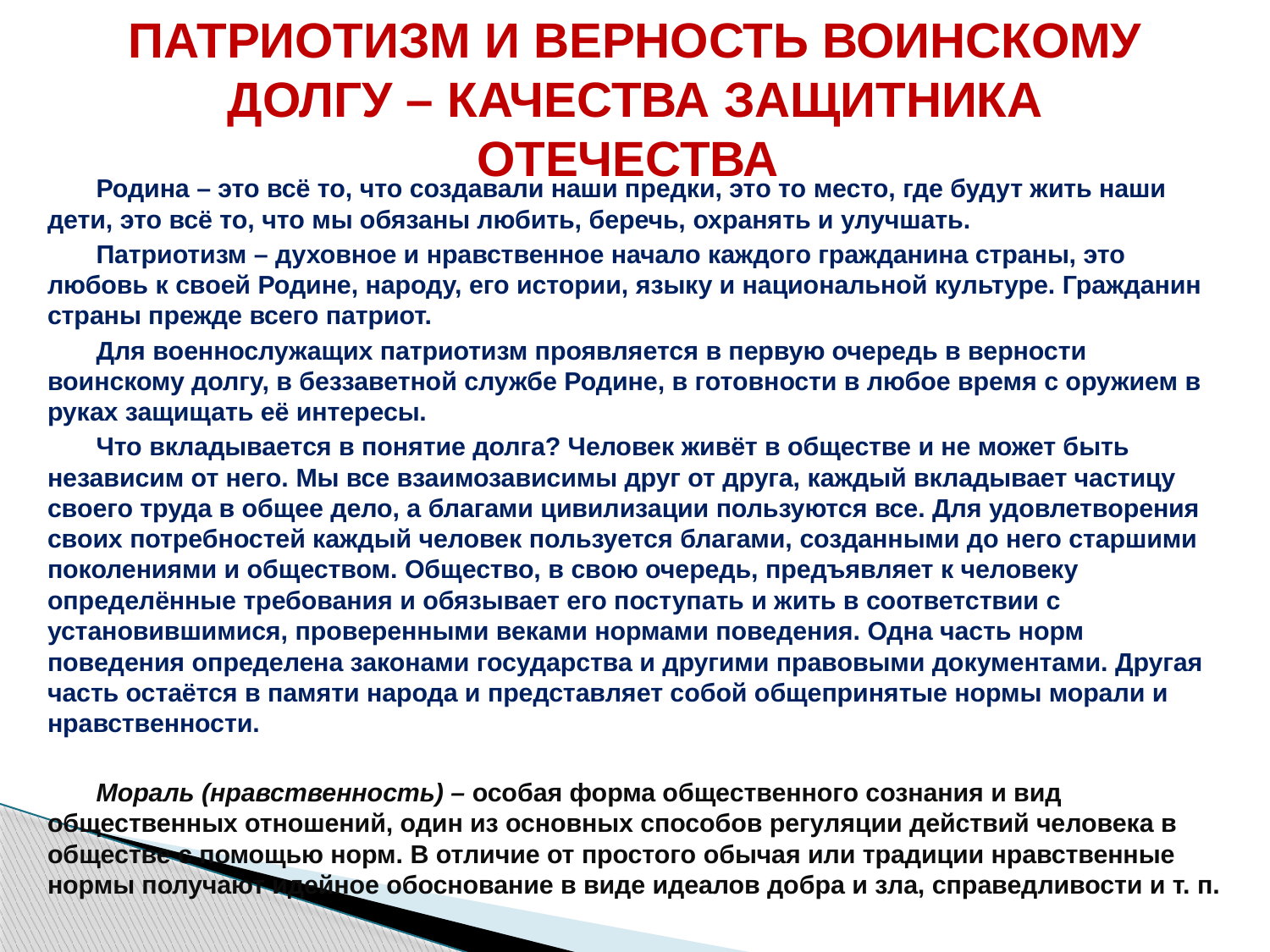

# ПАТРИОТИЗМ И ВЕРНОСТЬ ВОИНСКОМУ ДОЛГУ – КАЧЕСТВА ЗАЩИТНИКА ОТЕЧЕСТВА
Родина – это всё то, что создавали наши предки, это то место, где будут жить наши дети, это всё то, что мы обязаны любить, беречь, охранять и улучшать.
Патриотизм – духовное и нравственное начало каждого гражданина страны, это любовь к своей Родине, народу, его истории, языку и национальной культуре. Гражданин страны прежде всего патриот.
Для военнослужащих патриотизм проявляется в первую очередь в верности воинскому долгу, в беззаветной службе Родине, в готовности в любое время с оружием в руках защищать её интересы.
Что вкладывается в понятие долга? Человек живёт в обществе и не может быть независим от него. Мы все взаимозависимы друг от друга, каждый вкладывает частицу своего труда в общее дело, а благами цивилизации пользуются все. Для удовлетворения своих потребностей каждый человек пользуется благами, созданными до него старшими поколениями и обществом. Общество, в свою очередь, предъявляет к человеку определённые требования и обязывает его поступать и жить в соответствии с установившимися, проверенными веками нормами поведения. Одна часть норм поведения определена законами государства и другими правовыми документами. Другая часть остаётся в памяти народа и представляет собой общепринятые нормы морали и нравственности.

Мораль (нравственность) – особая форма общественного сознания и вид общественных отношений, один из основных способов регуляции действий человека в обществе с помощью норм. В отличие от простого обычая или традиции нравственные нормы получают идейное обоснование в виде идеалов добра и зла, справедливости и т. п.